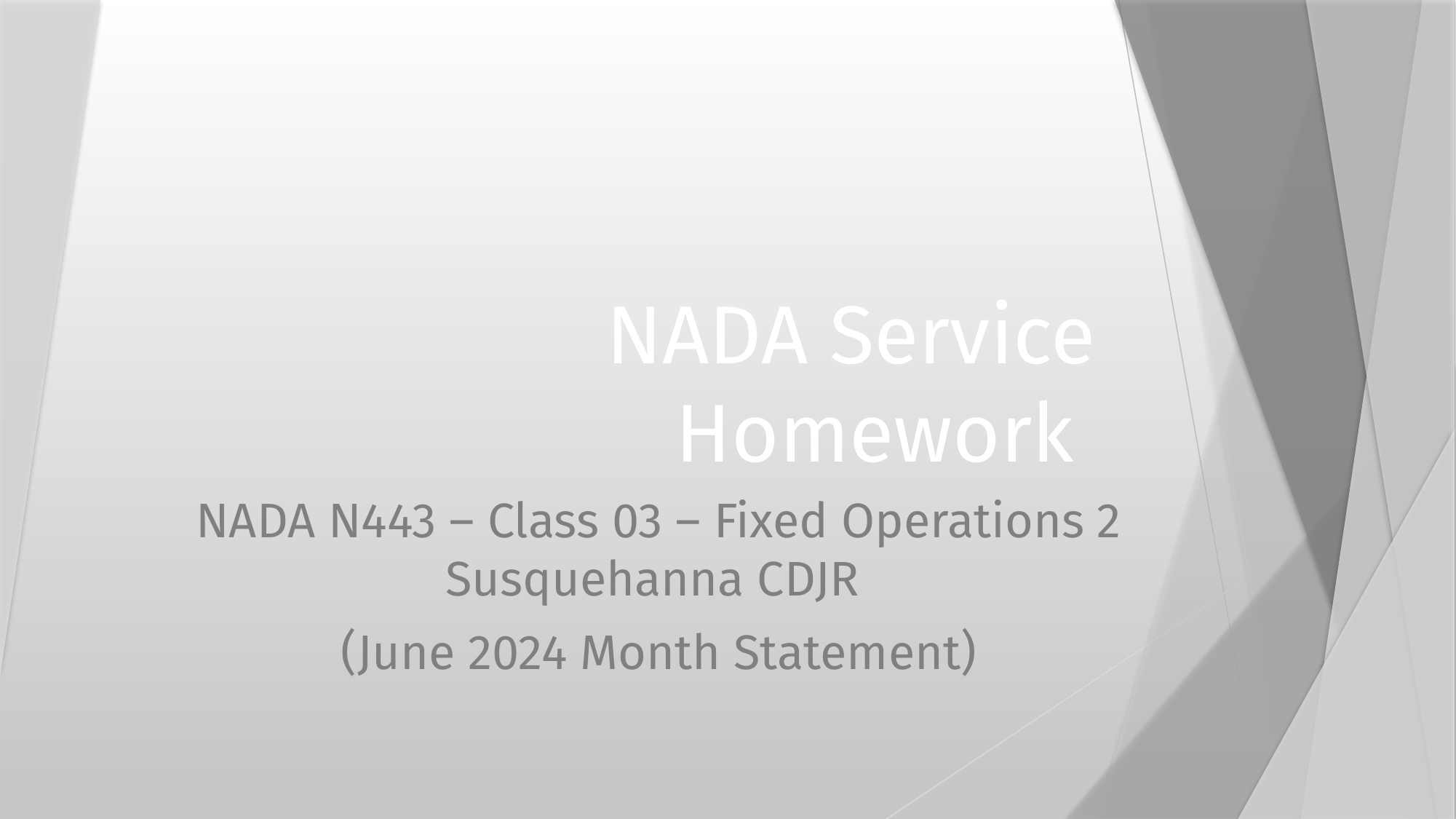

# NADA Service Homework
NADA N443 – Class 03 – Fixed Operations 2 Susquehanna CDJR
(June 2024 Month Statement)